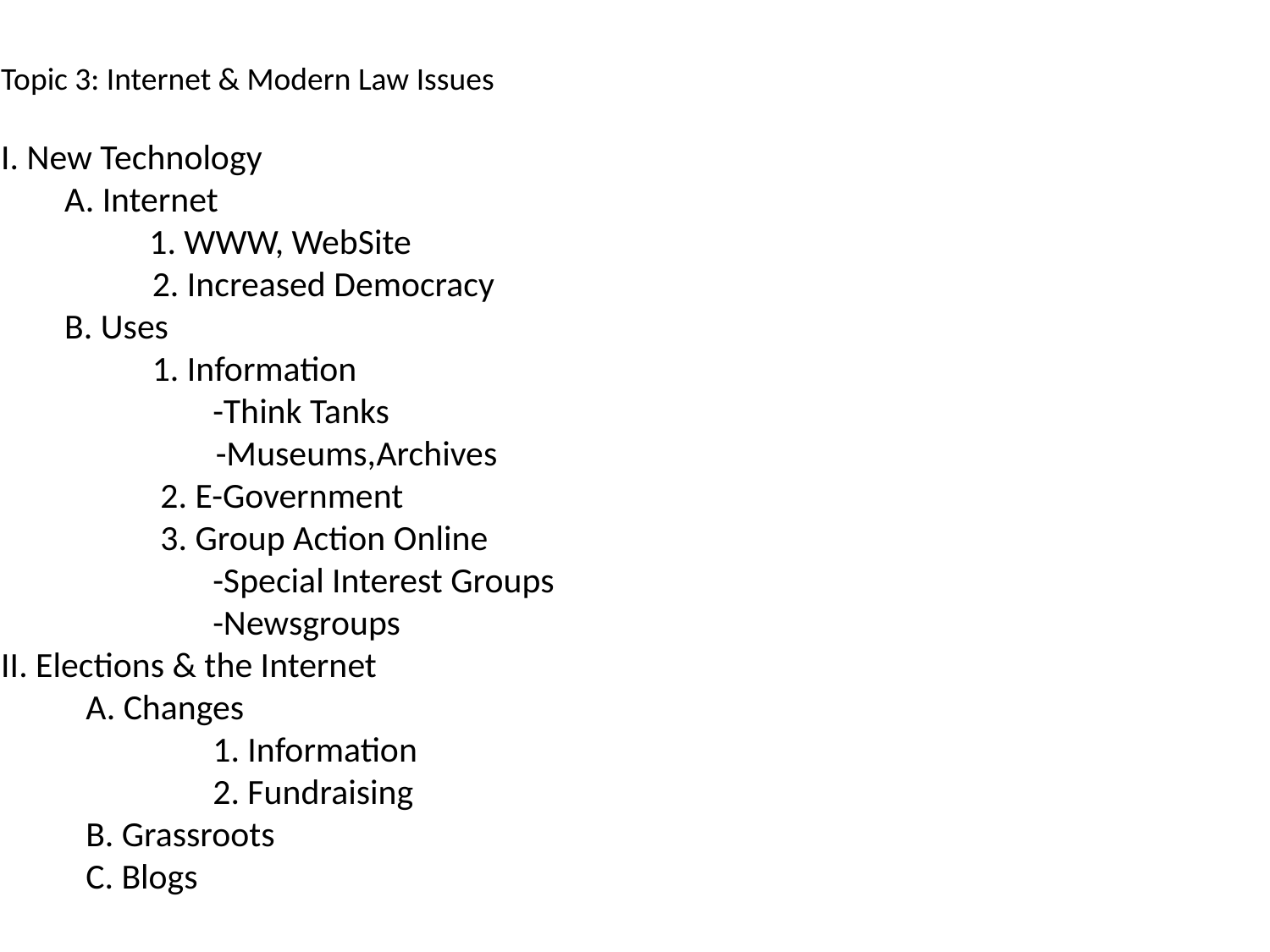

Topic 3: Internet & Modern Law Issues

I. New Technology
A. Internet
	1. WWW, WebSite
   2. Increased Democracy
B. Uses
   1. Information
-Think Tanks
   -Museums,Archives
    2. E-Government
    3. Group Action Online
	-Special Interest Groups
	-Newsgroups
II. Elections & the Internet
	A. Changes
		1. Information
		2. Fundraising
	B. Grassroots
	C. Blogs